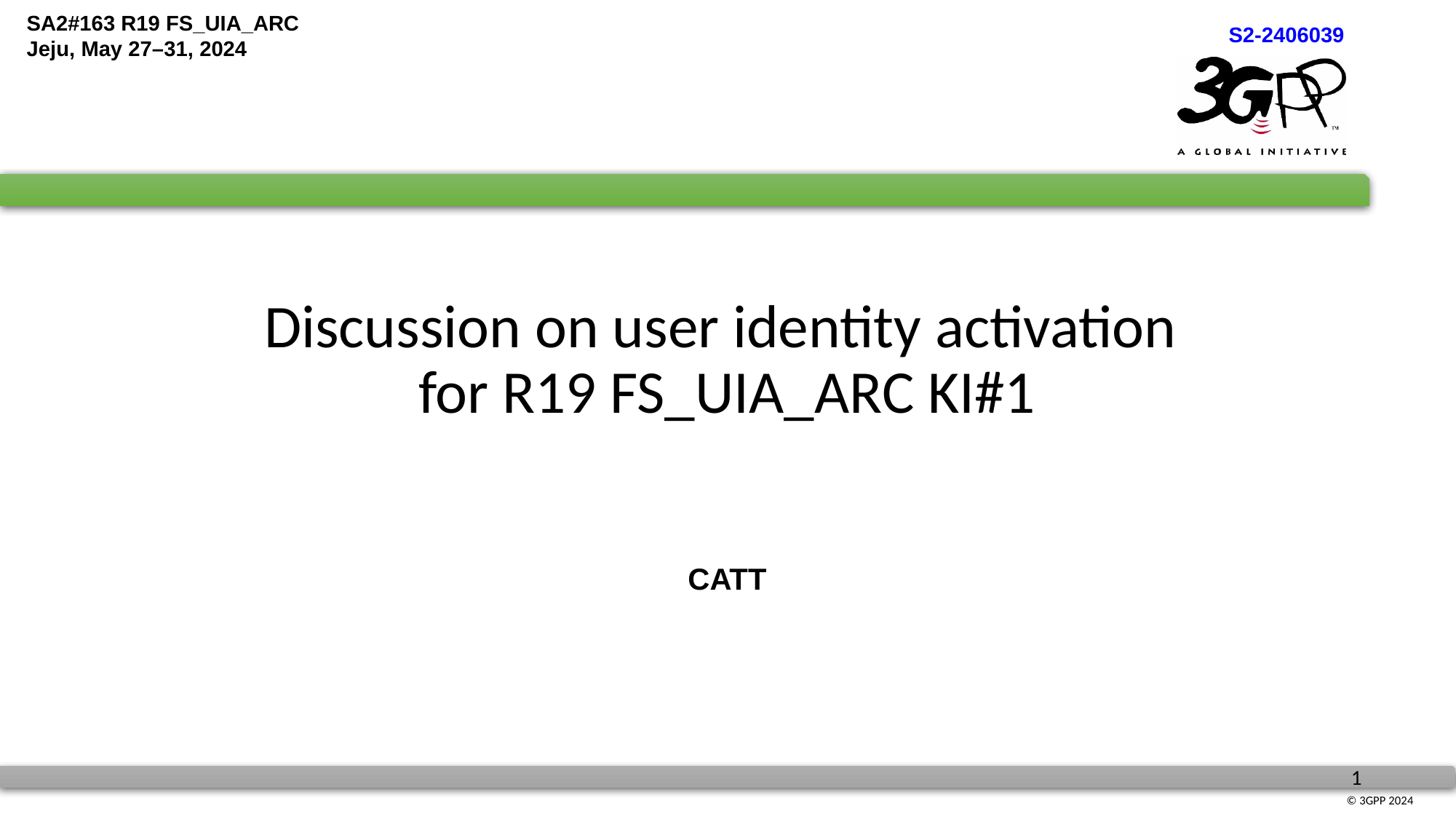

# Discussion on user identity activation for R19 FS_UIA_ARC KI#1
CATT